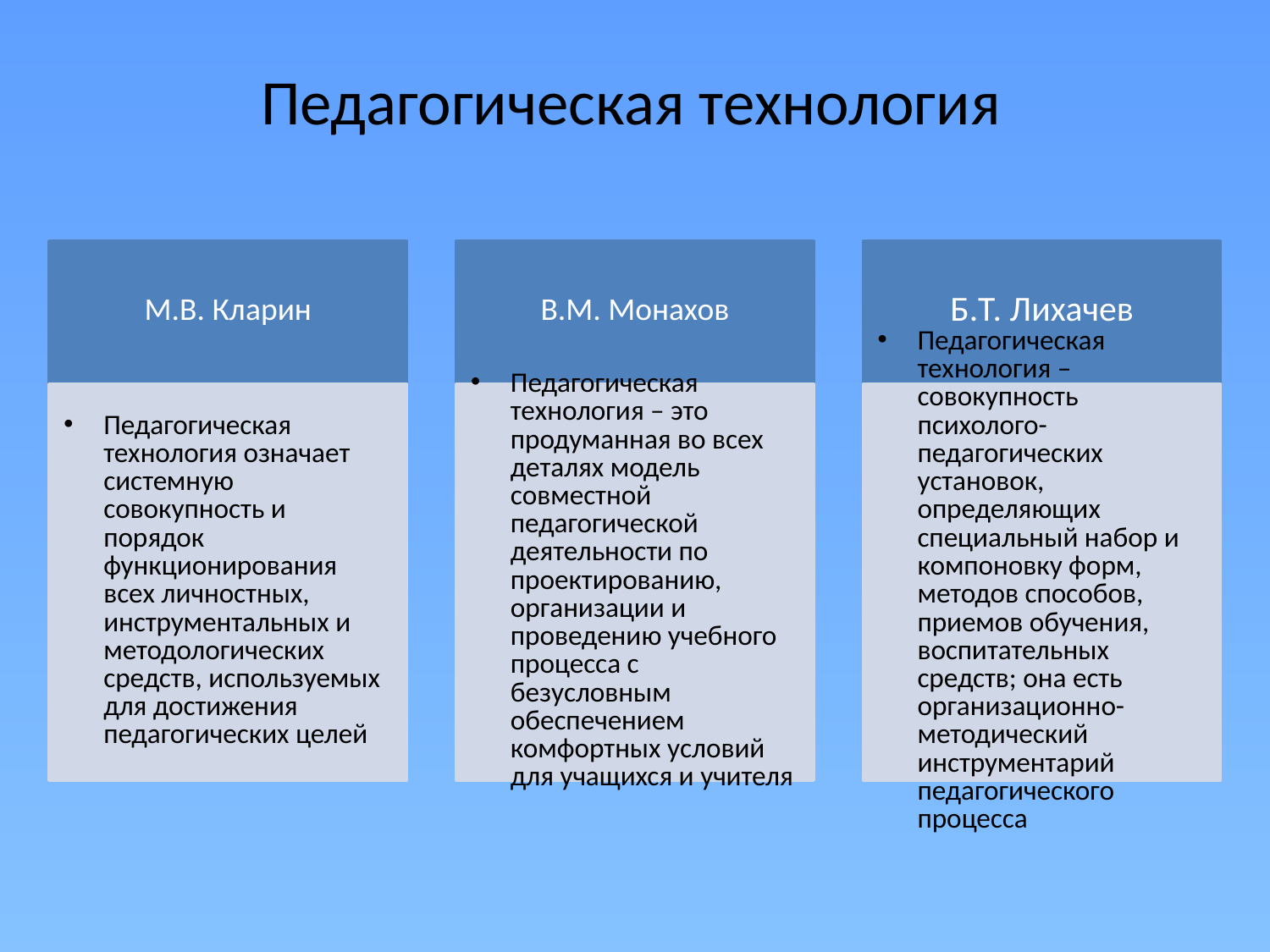

# Педагогическая технология
М.В. Кларин
В.М. Монахов
Педагогическая технология – это продуманная во всех деталях модель совместной педагогической деятельности по проектированию, организации и проведению учебного процесса с безусловным обеспечением комфортных условий для учащихся и учителя
Б.Т. Лихачев
Педагогическая технология – совокупность психолого-педагогических установок, определяющих специальный набор и компоновку форм, методов способов, приемов обучения, воспитательных средств; она есть организационно-методический инструментарий педагогического процесса
Педагогическая технология означает системную совокупность и порядок функционирования всех личностных, инструментальных и методологических средств, используемых для достижения педагогических целей